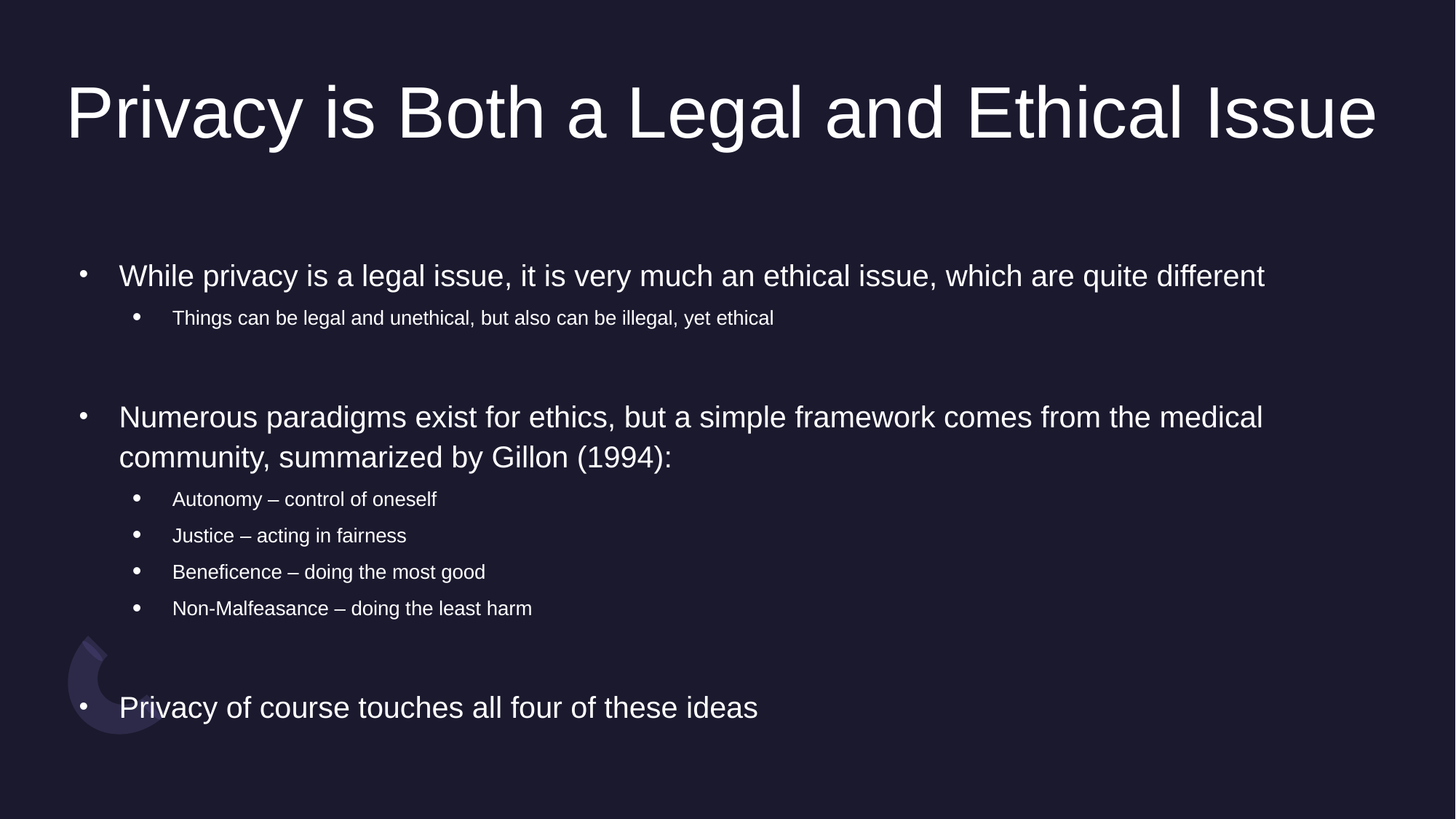

# Privacy is Both a Legal and Ethical Issue
While privacy is a legal issue, it is very much an ethical issue, which are quite different
Things can be legal and unethical, but also can be illegal, yet ethical

Numerous paradigms exist for ethics, but a simple framework comes from the medical community, summarized by Gillon (1994):
Autonomy – control of oneself
Justice – acting in fairness
Beneficence – doing the most good
Non-Malfeasance – doing the least harm

Privacy of course touches all four of these ideas